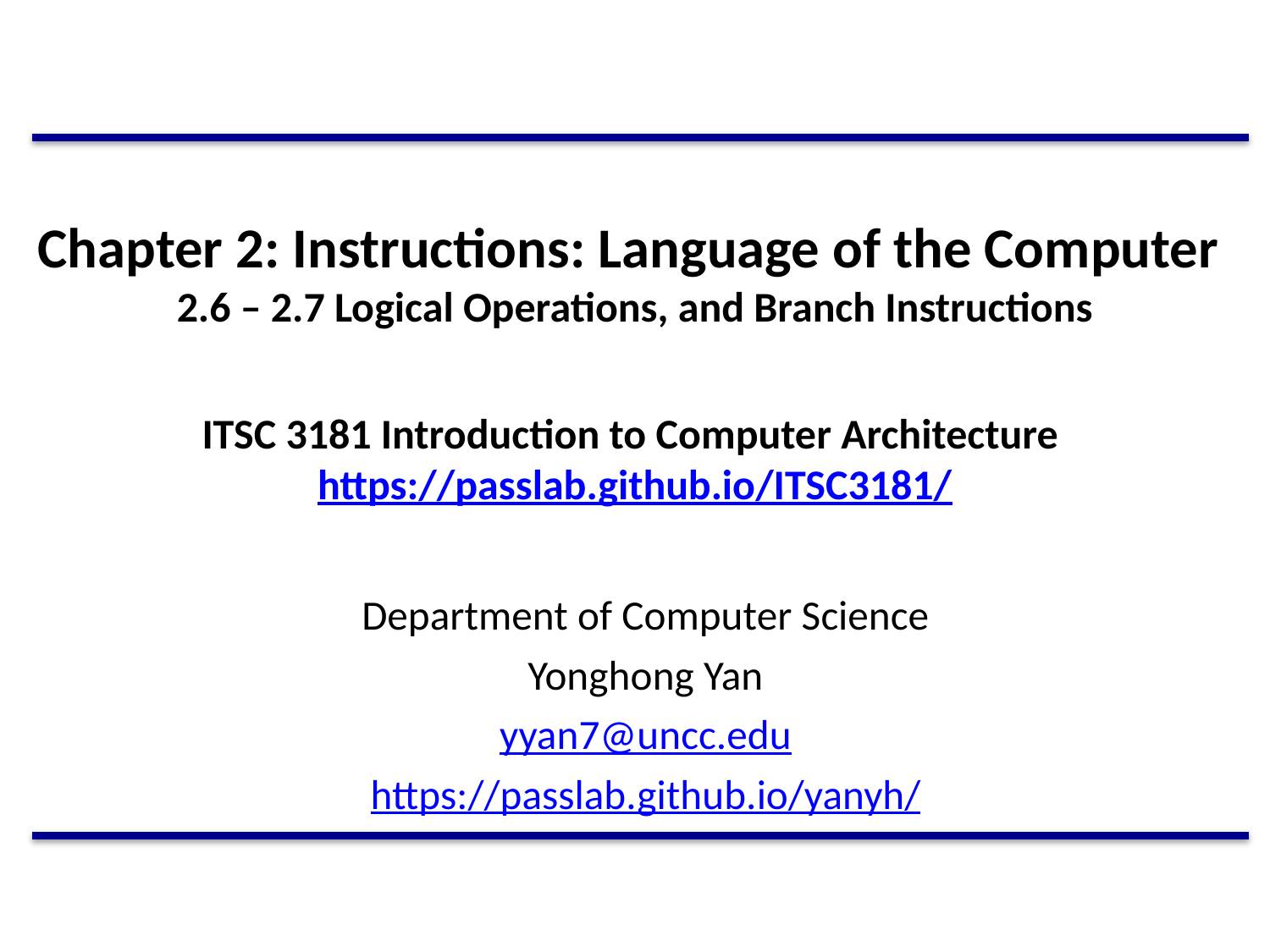

# Chapter 2: Instructions: Language of the Computer 2.6 – 2.7 Logical Operations, and Branch Instructions ITSC 3181 Introduction to Computer Architecture https://passlab.github.io/ITSC3181/
Department of Computer Science
Yonghong Yan
yyan7@uncc.edu
https://passlab.github.io/yanyh/